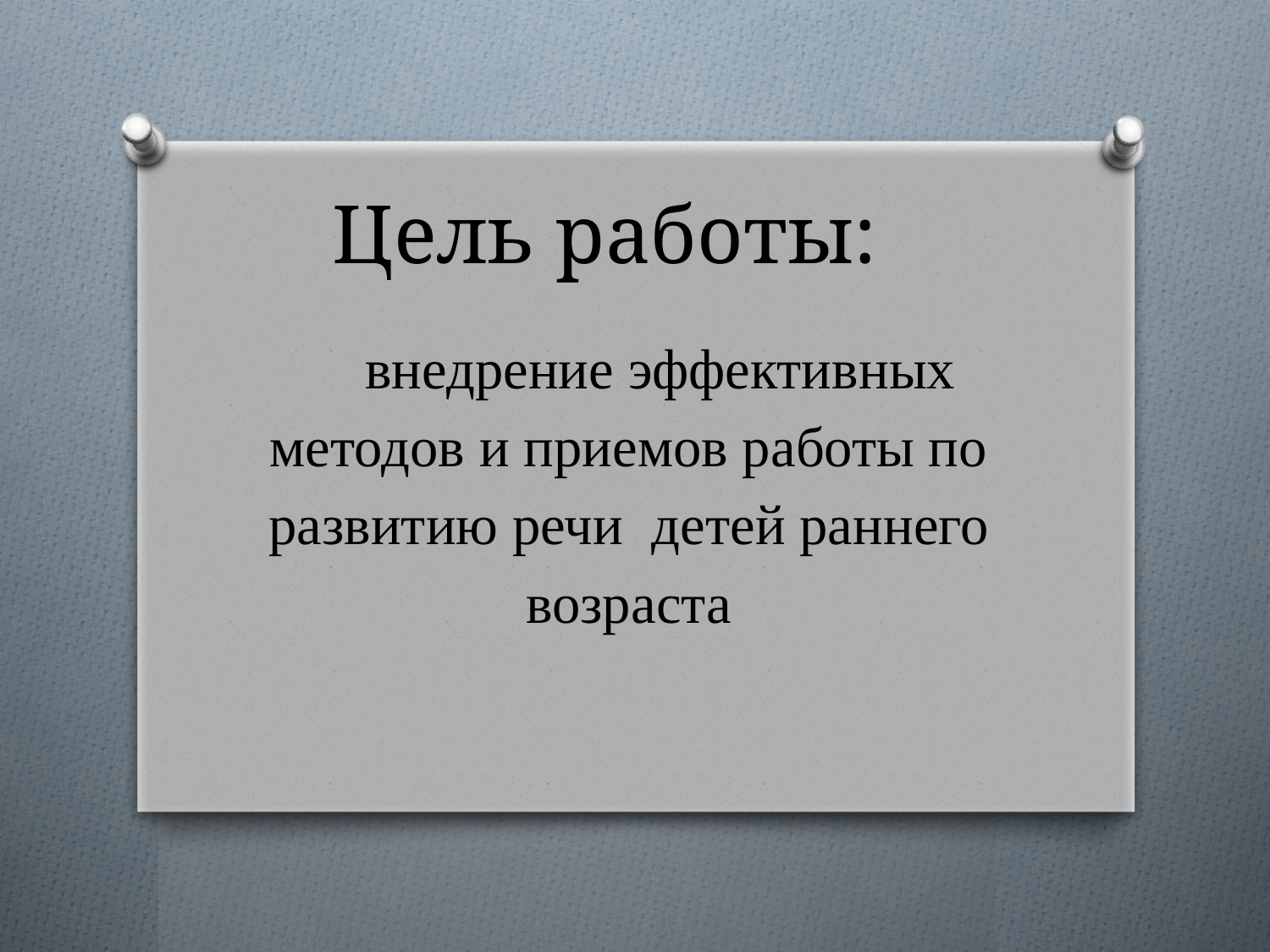

# Цель работы:
внедрение эффективных методов и приемов работы по развитию речи  детей раннего возраста